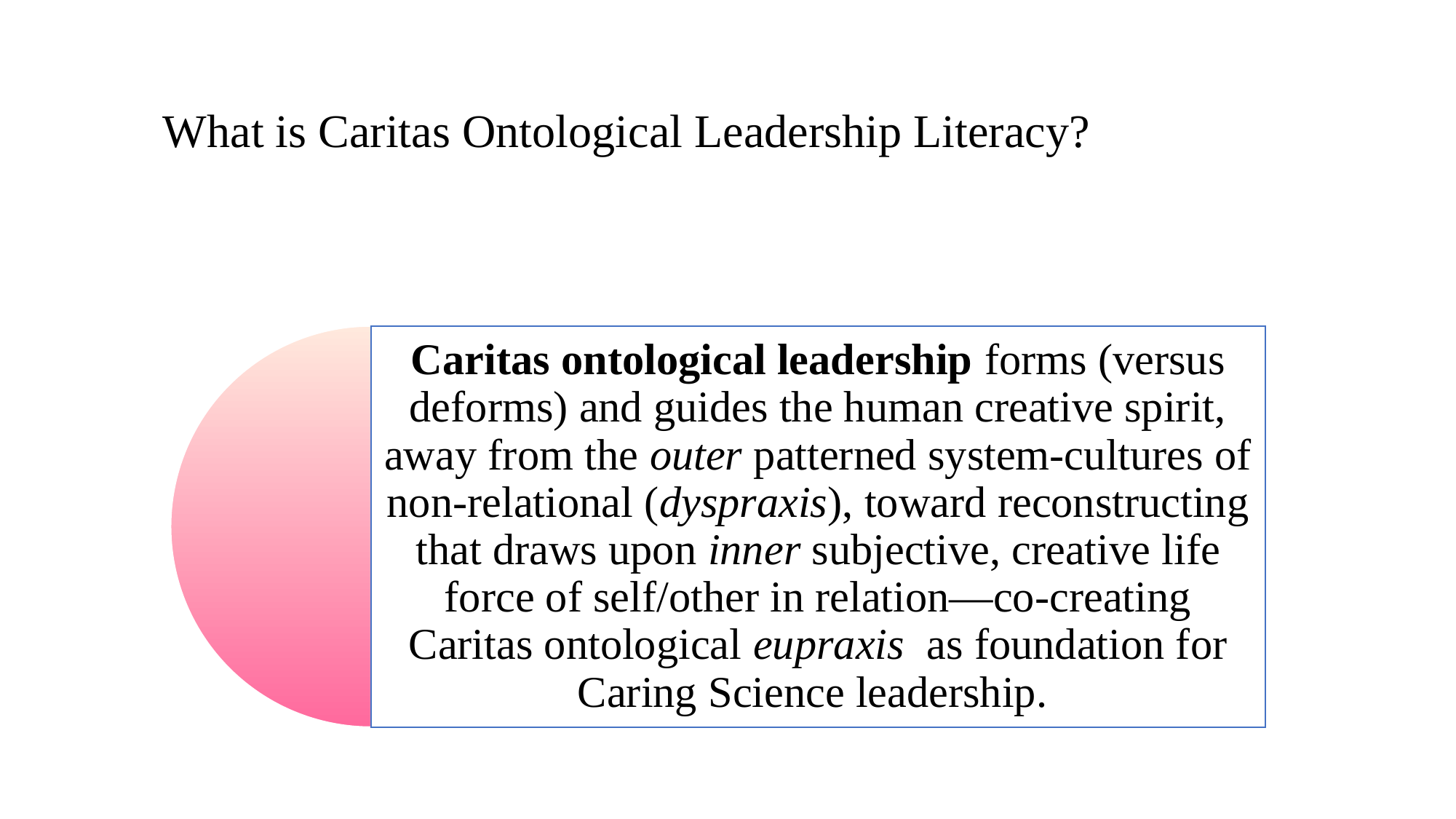

# What is Caritas Ontological Leadership Literacy?
Caritas ontological leadership forms (versus deforms) and guides the human creative spirit, away from the outer patterned system-cultures of non-relational (dyspraxis), toward reconstructing that draws upon inner subjective, creative life force of self/other in relation—co-creating Caritas ontological eupraxis  as foundation for Caring Science leadership.